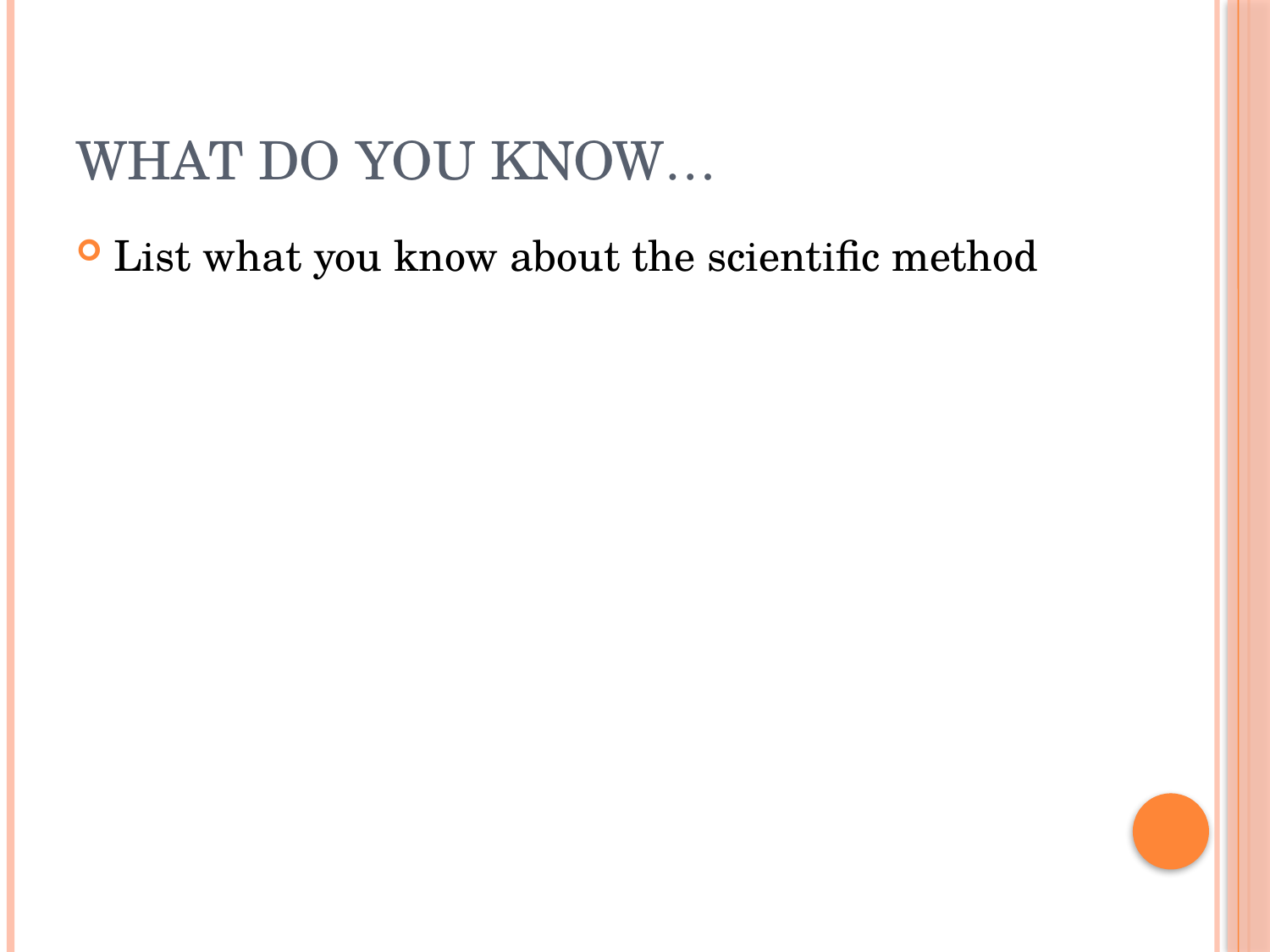

# What do you know…
List what you know about the scientific method